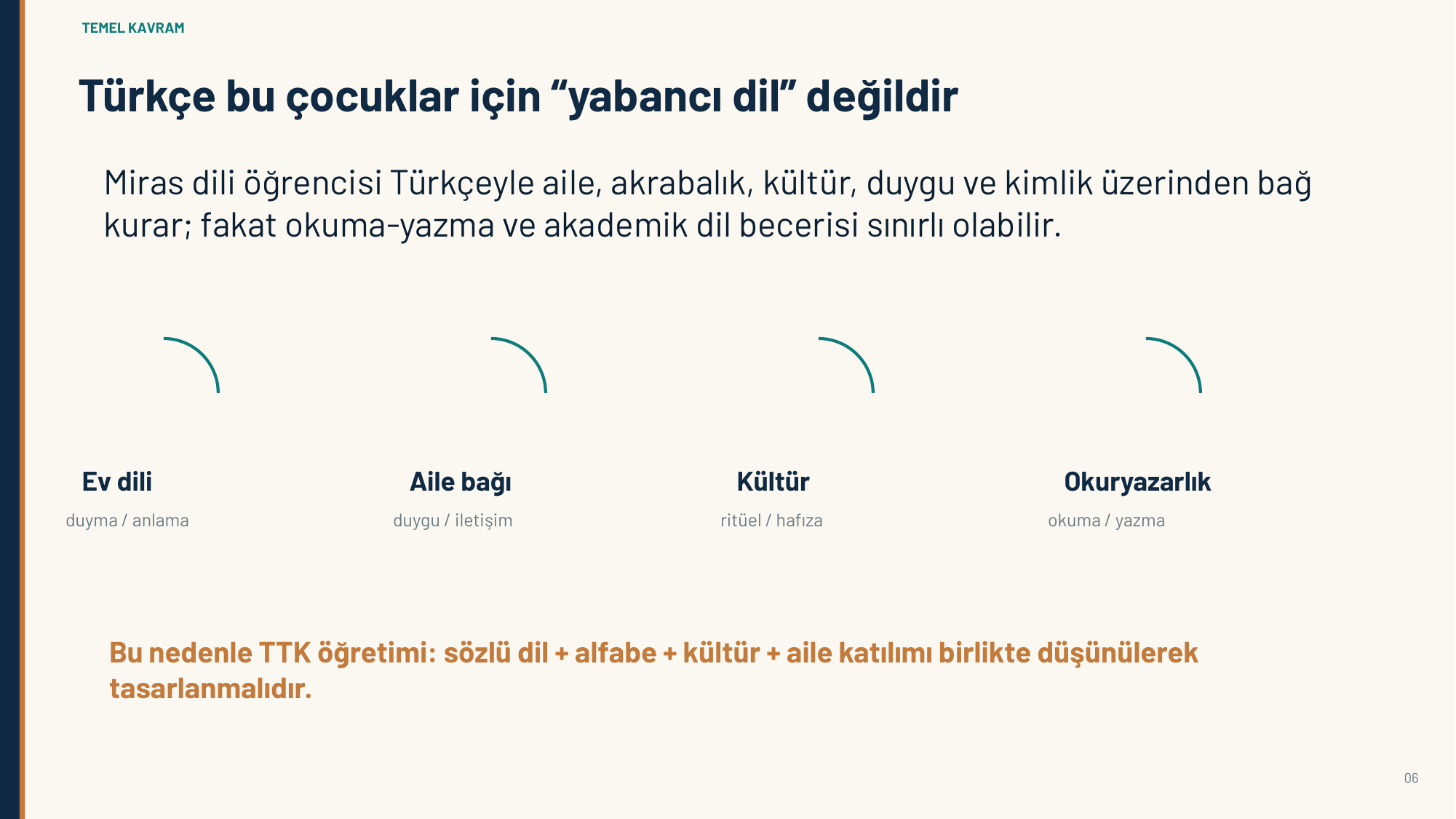

TEMEL KAVRAM
Türkçe bu çocuklar için “yabancı dil” değildir
Miras dili öğrencisi Türkçeyle aile, akrabalık, kültür, duygu ve kimlik üzerinden bağ kurar; fakat okuma-yazma ve akademik dil becerisi sınırlı olabilir.

Ev dili
Aile bağı
Kültür
Okuryazarlık
duyma / anlama
duygu / iletişim
ritüel / hafıza
okuma / yazma
Bu nedenle TTK öğretimi: sözlü dil + alfabe + kültür + aile katılımı birlikte düşünülerek tasarlanmalıdır.
06